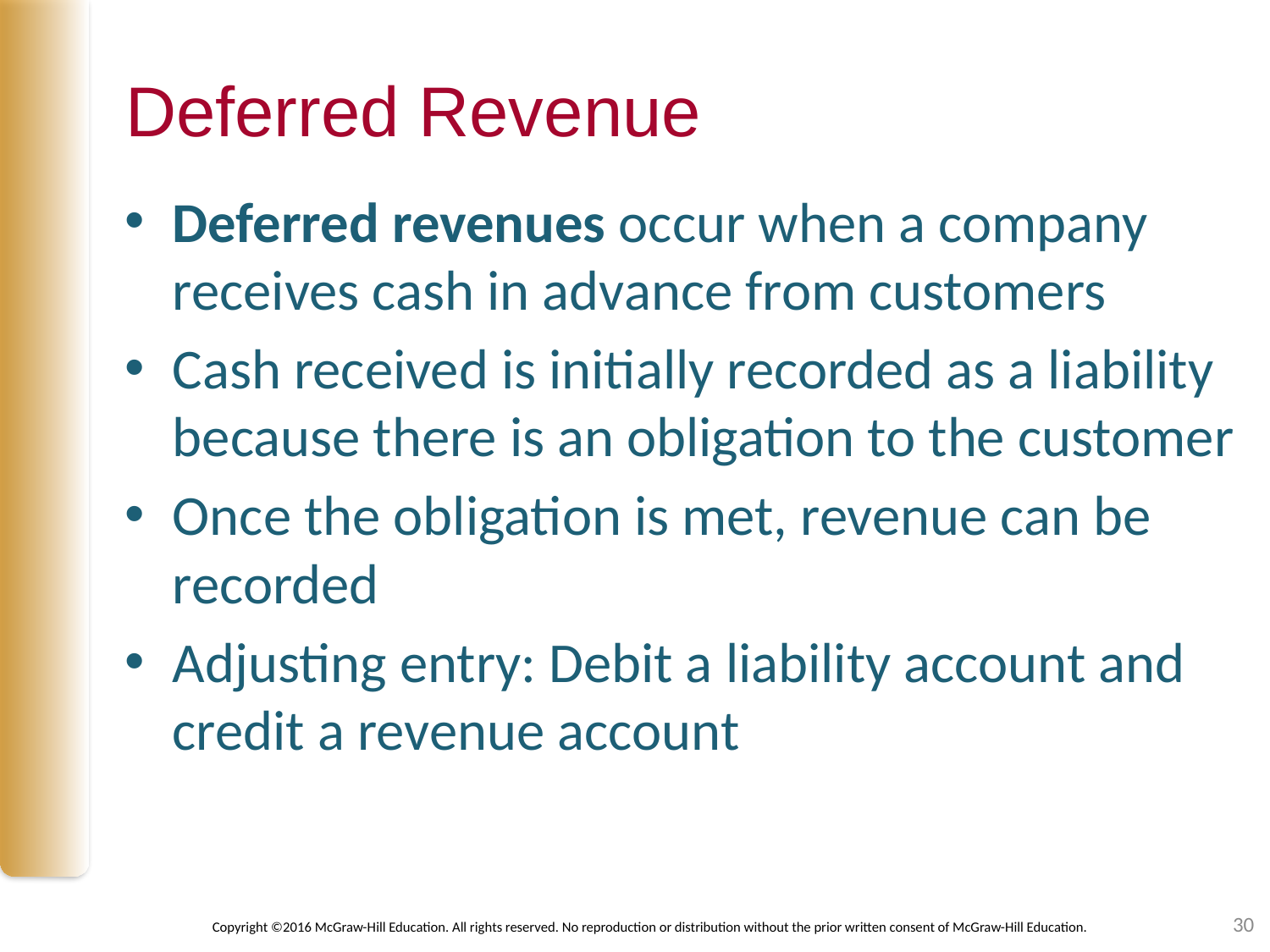

# Deferred Revenue
Deferred revenues occur when a company receives cash in advance from customers
Cash received is initially recorded as a liability because there is an obligation to the customer
Once the obligation is met, revenue can be recorded
Adjusting entry: Debit a liability account and credit a revenue account
30
Copyright ©2016 McGraw-Hill Education. All rights reserved. No reproduction or distribution without the prior written consent of McGraw-Hill Education.